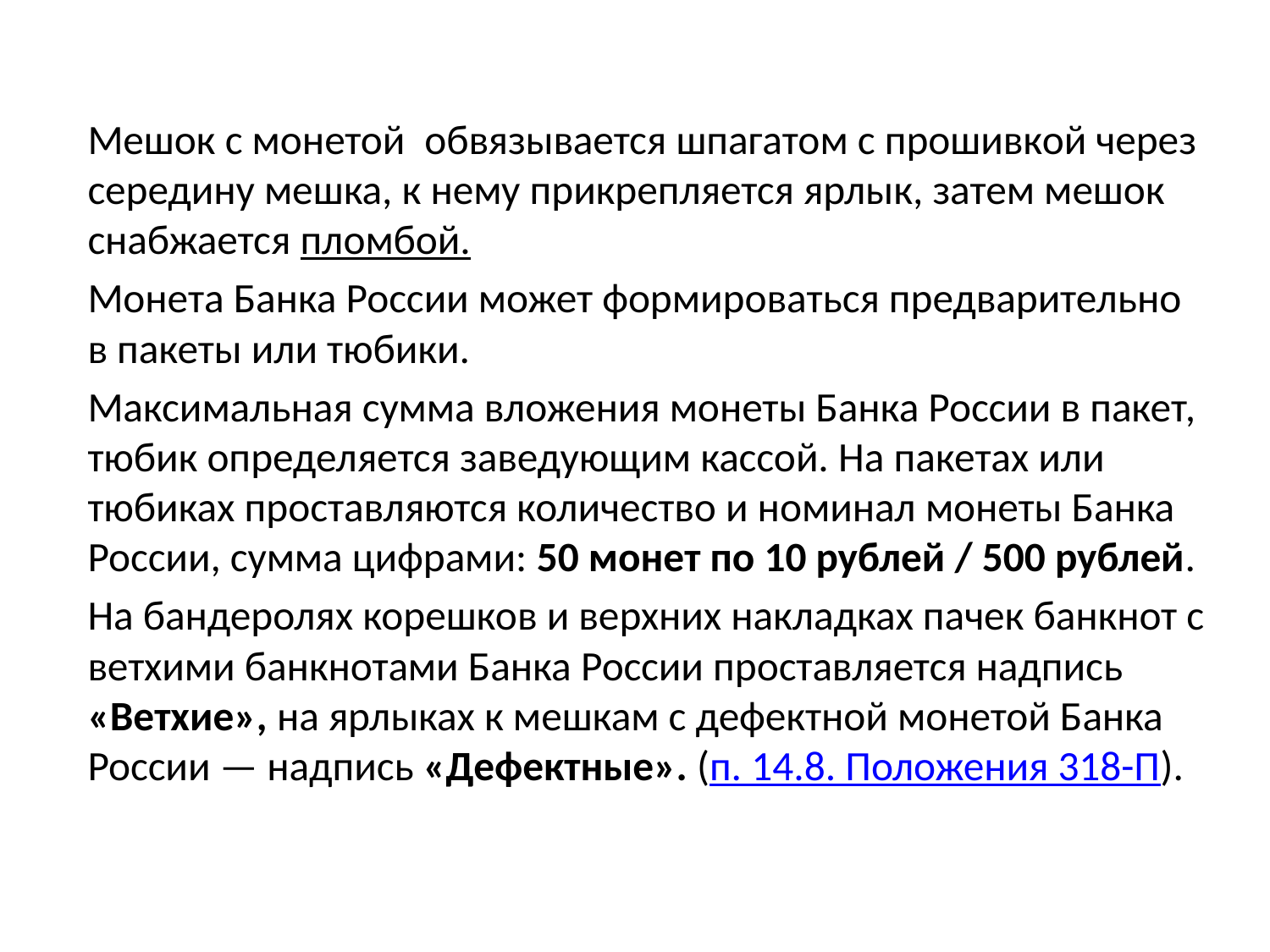

Мешок с монетой  обвязывается шпагатом с прошивкой через середину мешка, к нему прикрепляется ярлык, затем мешок снабжается пломбой.
Монета Банка России может формироваться предварительно в пакеты или тюбики.
Максимальная сумма вложения монеты Банка России в пакет, тюбик определяется заведующим кассой. На пакетах или тюбиках проставляются количество и номинал монеты Банка России, сумма цифрами: 50 монет по 10 рублей / 500 рублей.
На бандеролях корешков и верхних накладках пачек банкнот с ветхими банкнотами Банка России проставляется надпись «Ветхие», на ярлыках к мешкам с дефектной монетой Банка России — надпись «Дефектные». (п. 14.8. Положения 318-П).